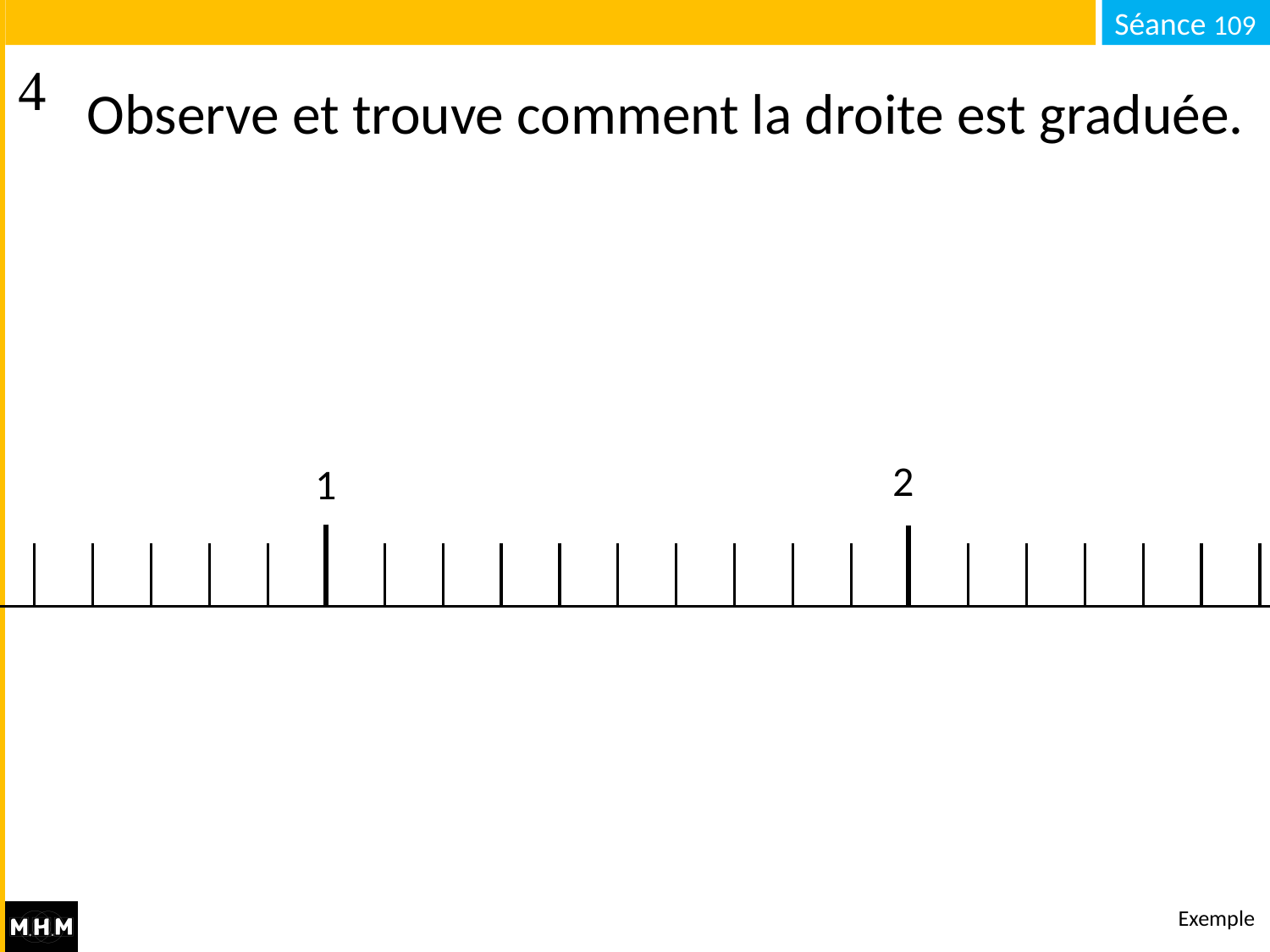

# Observe et trouve comment la droite est graduée.
2
1
Exemple